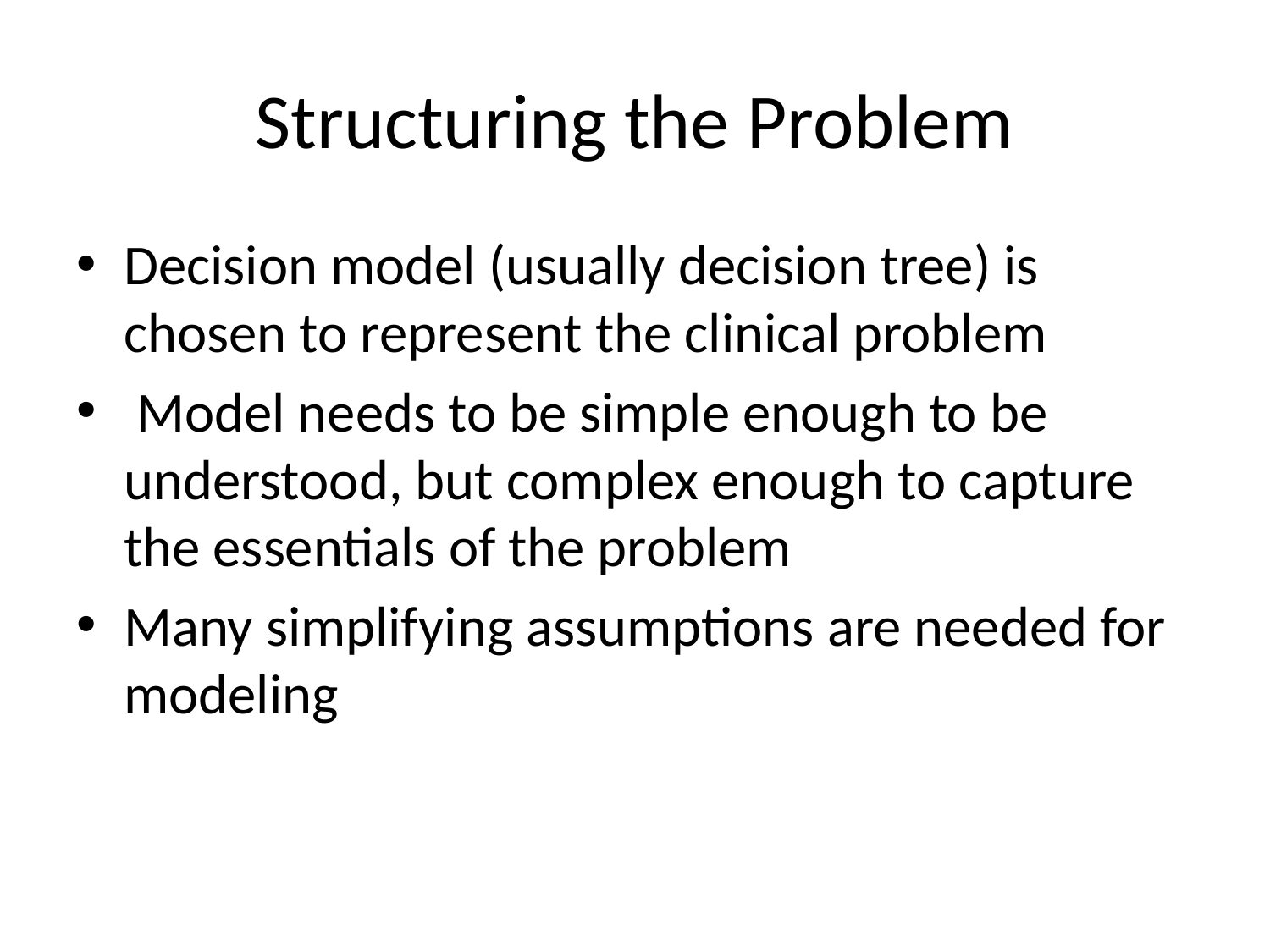

# Structuring the Problem
Decision model (usually decision tree) is chosen to represent the clinical problem
 Model needs to be simple enough to be understood, but complex enough to capture the essentials of the problem
Many simplifying assumptions are needed for modeling